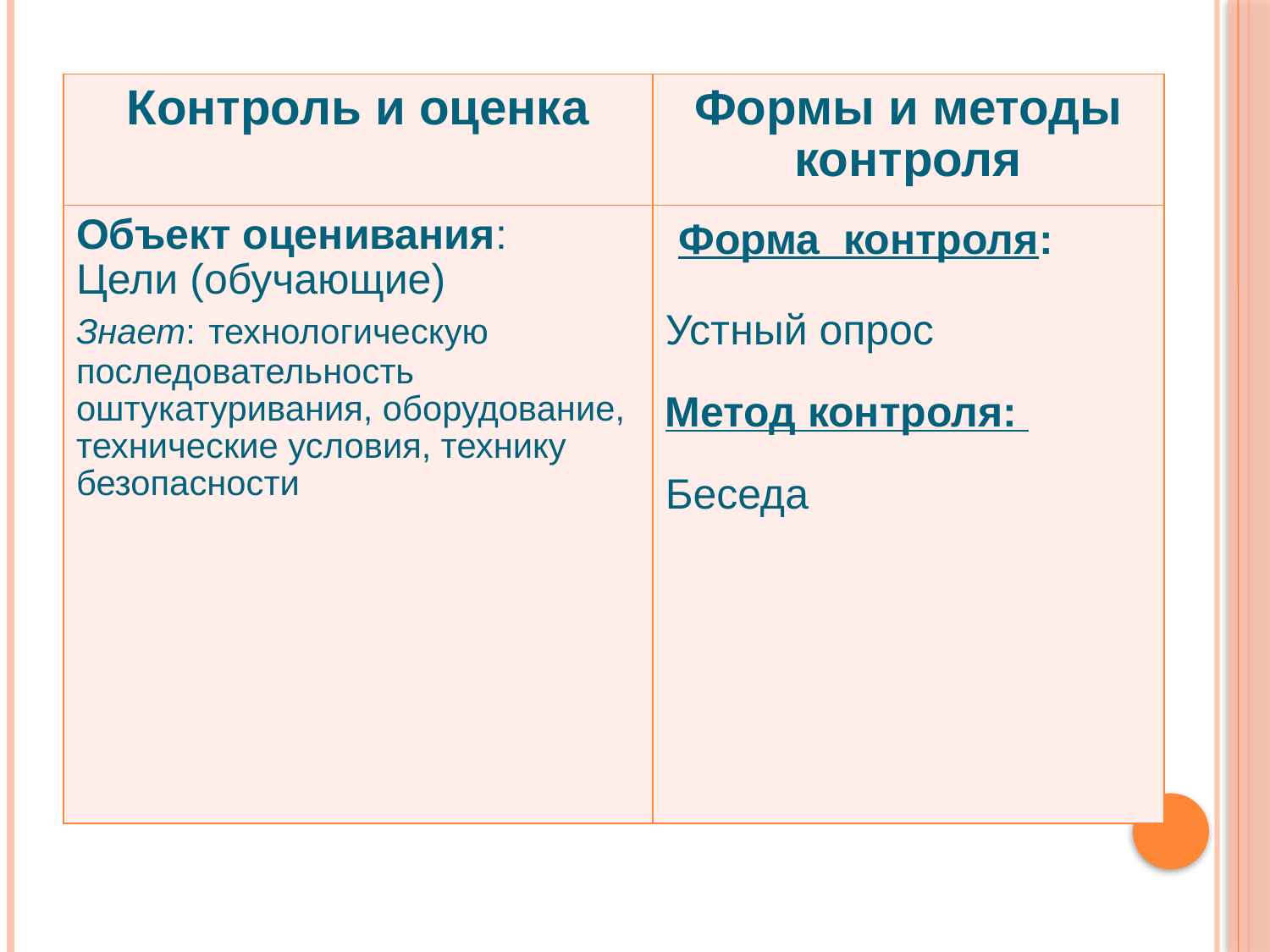

| Контроль и оценка | Формы и методы контроля |
| --- | --- |
| Объект оценивания: Цели (обучающие) Знает: технологическую последовательность оштукатуривания, оборудование, технические условия, технику безопасности | Форма контроля: Устный опрос Метод контроля: Беседа |